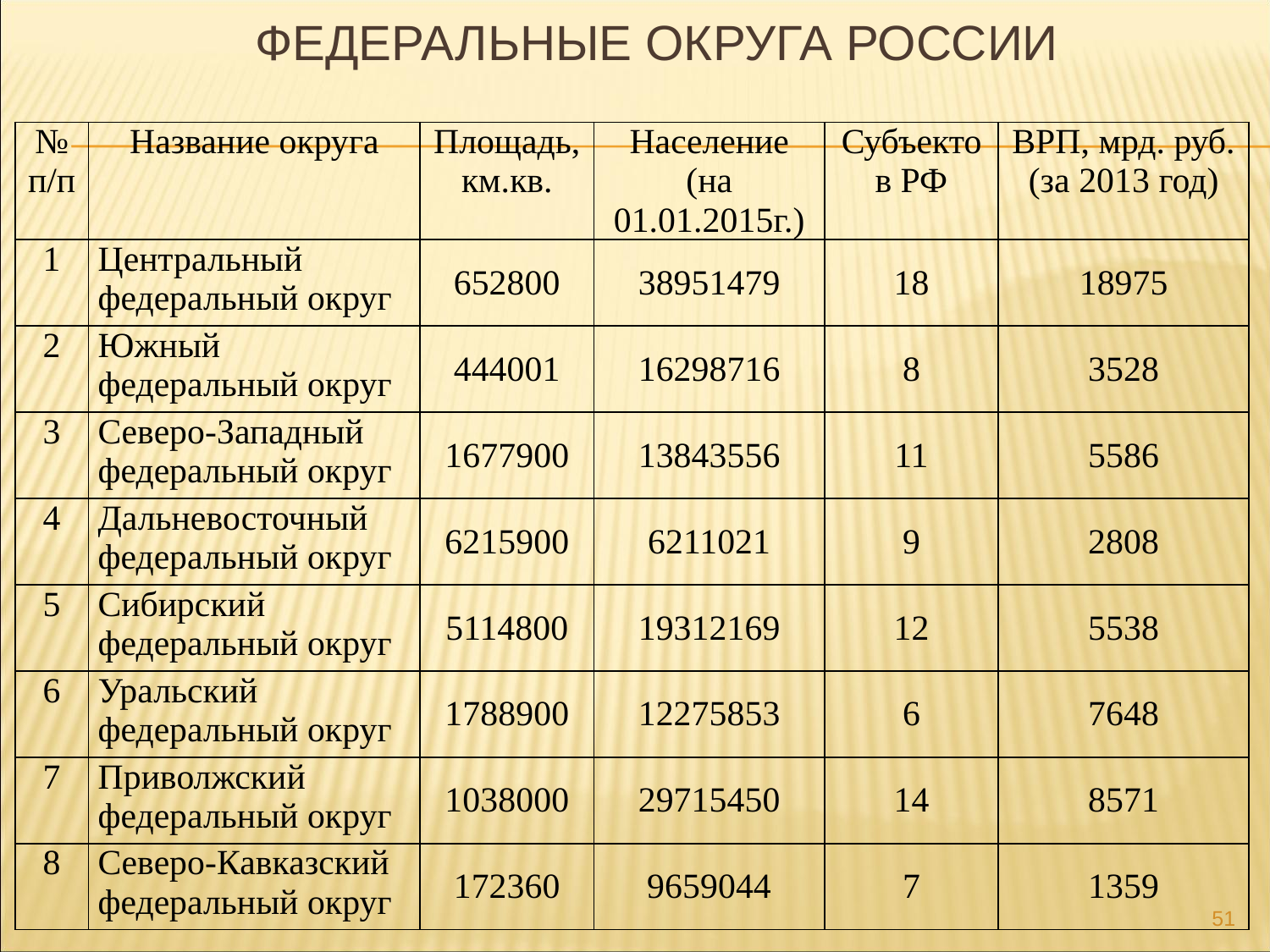

# Федеральные округа России
| № п/п | Название округа | Площадь, км.кв. | Население (на 01.01.2015г.) | Субъектов РФ | ВРП, мрд. руб. (за 2013 год) |
| --- | --- | --- | --- | --- | --- |
| 1 | Центральный федеральный округ | 652800 | 38951479 | 18 | 18975 |
| 2 | Южный федеральный округ | 444001 | 16298716 | 8 | 3528 |
| 3 | Северо-Западный федеральный округ | 1677900 | 13843556 | 11 | 5586 |
| 4 | Дальневосточный федеральный округ | 6215900 | 6211021 | 9 | 2808 |
| 5 | Сибирский федеральный округ | 5114800 | 19312169 | 12 | 5538 |
| 6 | Уральский федеральный округ | 1788900 | 12275853 | 6 | 7648 |
| 7 | Приволжский федеральный округ | 1038000 | 29715450 | 14 | 8571 |
| 8 | Северо-Кавказский федеральный округ | 172360 | 9659044 | 7 | 1359 |
51